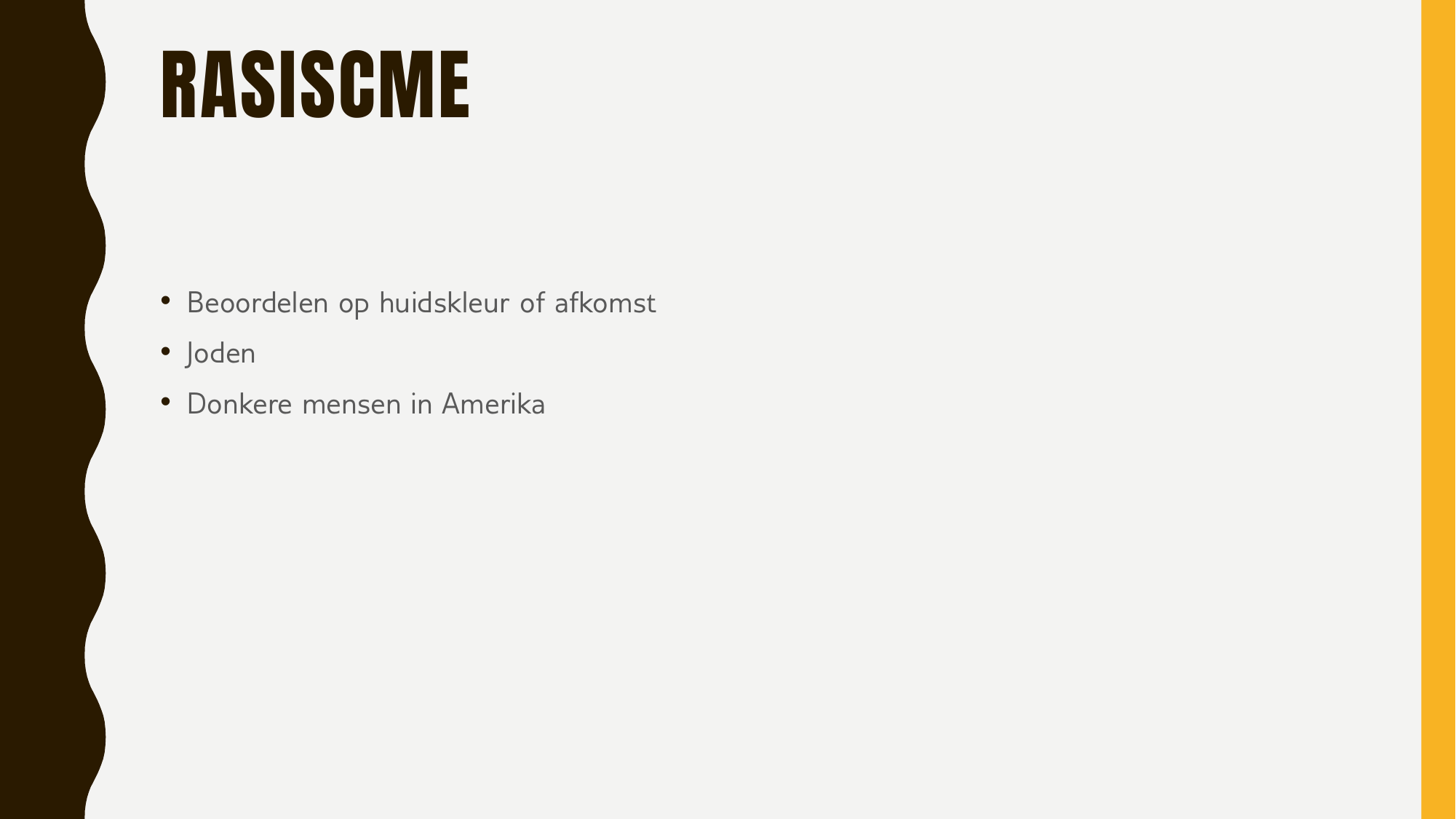

# Rasiscme
Beoordelen op huidskleur of afkomst
Joden
Donkere mensen in Amerika